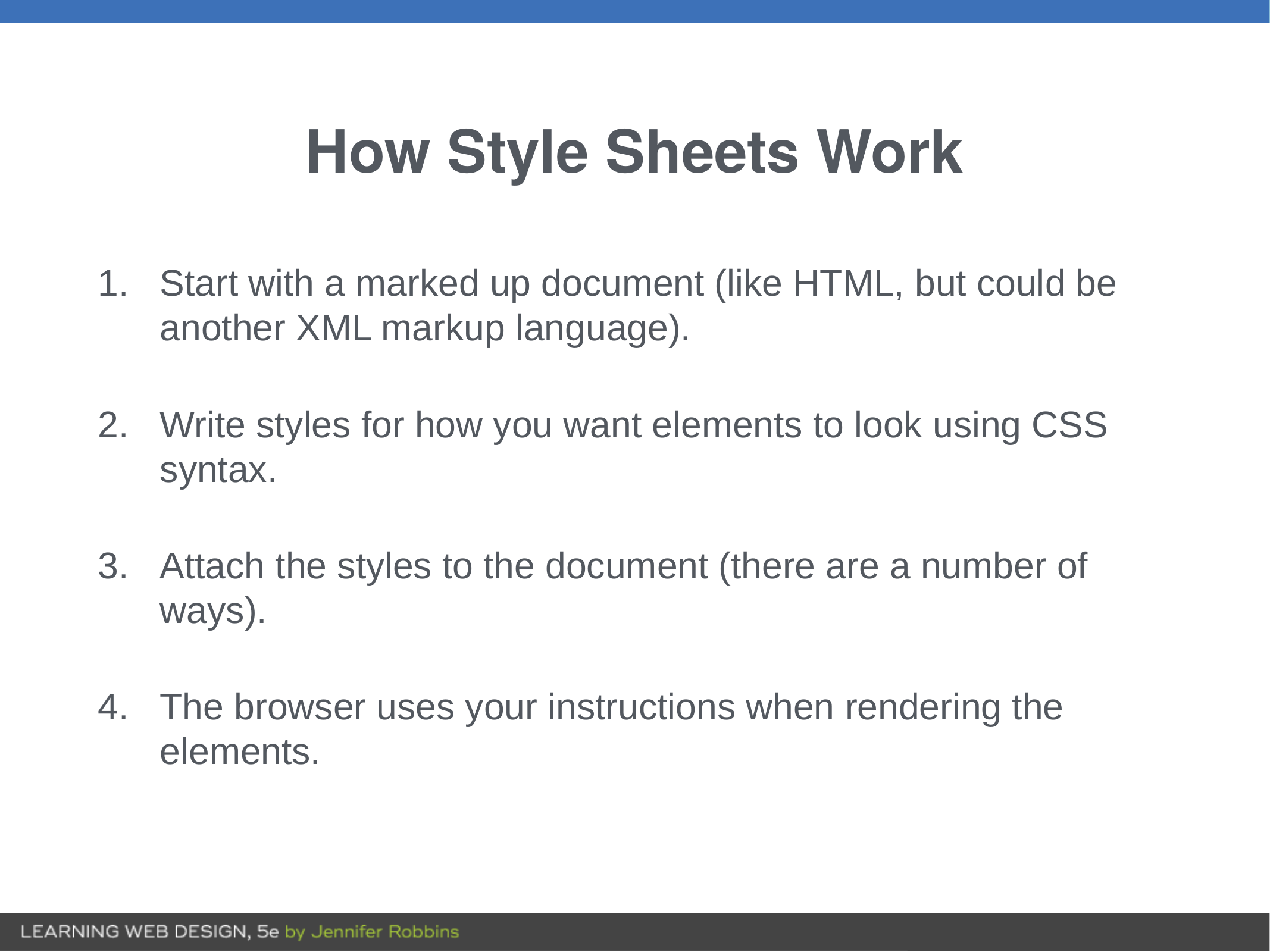

# How Style Sheets Work
Start with a marked up document (like HTML, but could be another XML markup language).
Write styles for how you want elements to look using CSS syntax.
Attach the styles to the document (there are a number of ways).
The browser uses your instructions when rendering the elements.